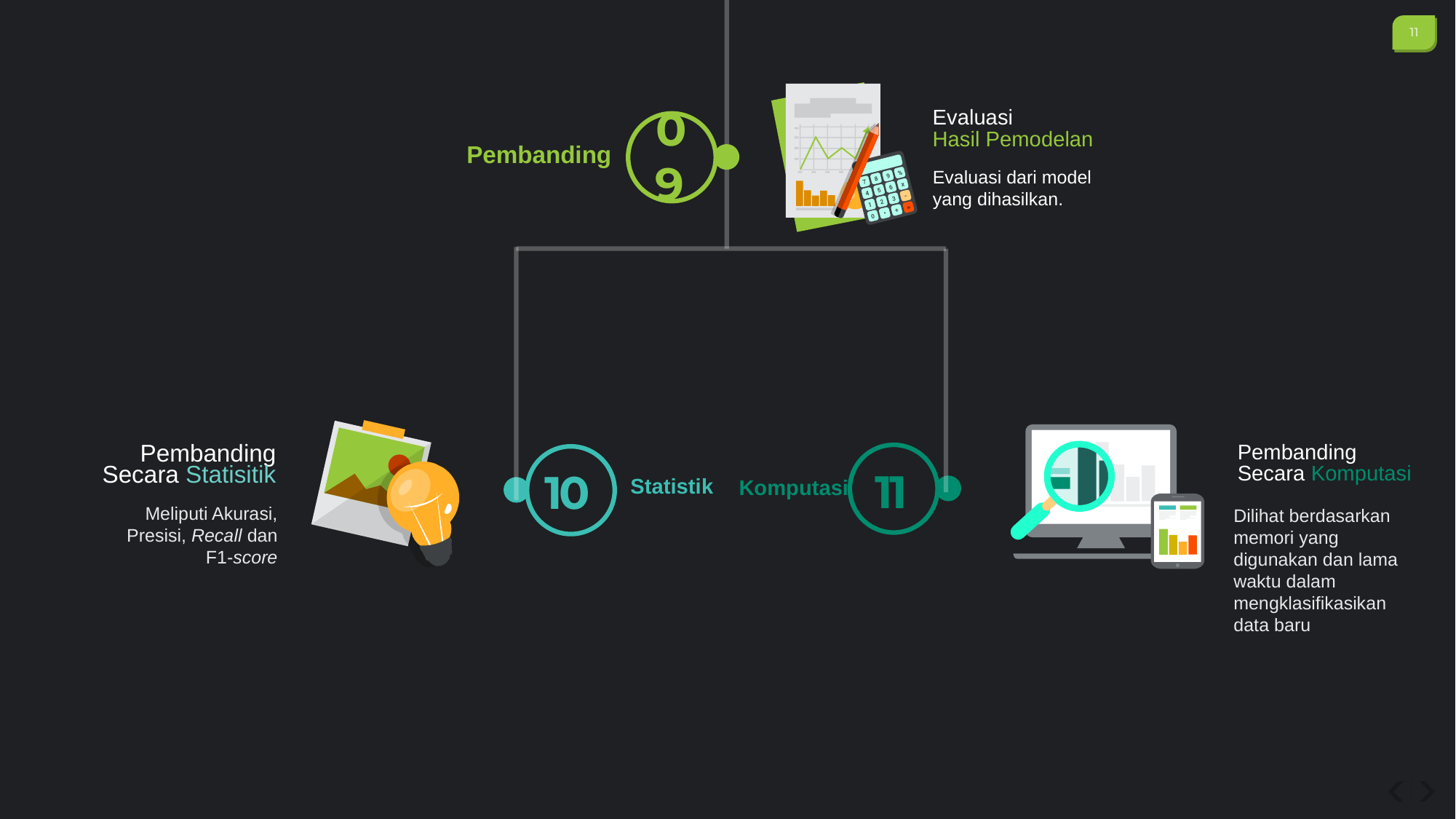

Evaluasi
Hasil Pemodelan

09
Pembanding

Evaluasi dari model yang dihasilkan.

Pembanding
Secara Komputasi
Pembanding
Secara Statisitik

11
10
Statistik
Komputasi

Meliputi Akurasi, Presisi, Recall dan F1-score
Dilihat berdasarkan memori yang digunakan dan lama waktu dalam mengklasifikasikan data baru